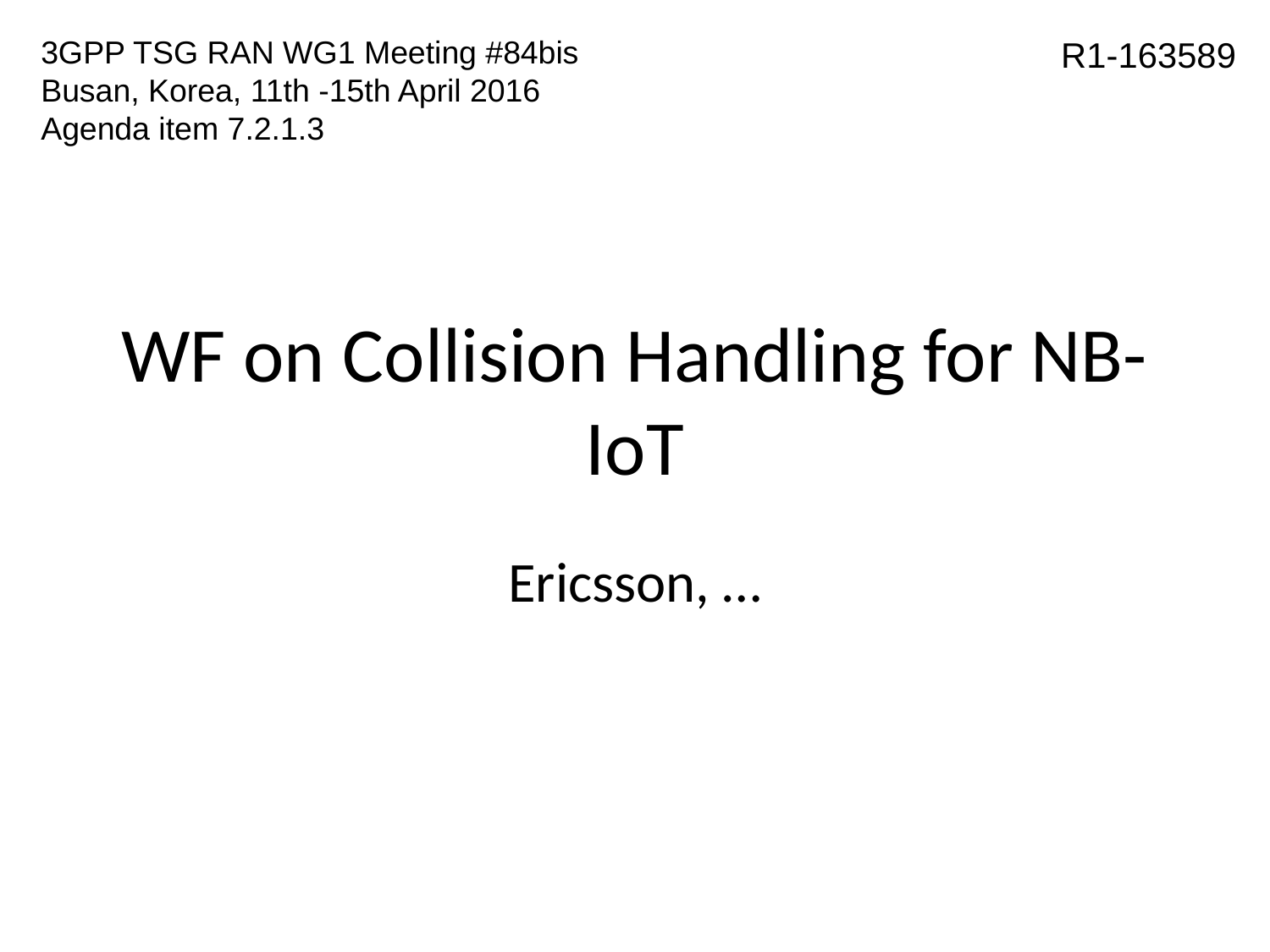

3GPP TSG RAN WG1 Meeting #84bis
Busan, Korea, 11th -15th April 2016
Agenda item 7.2.1.3
R1-163589
# WF on Collision Handling for NB-IoT
Ericsson, …